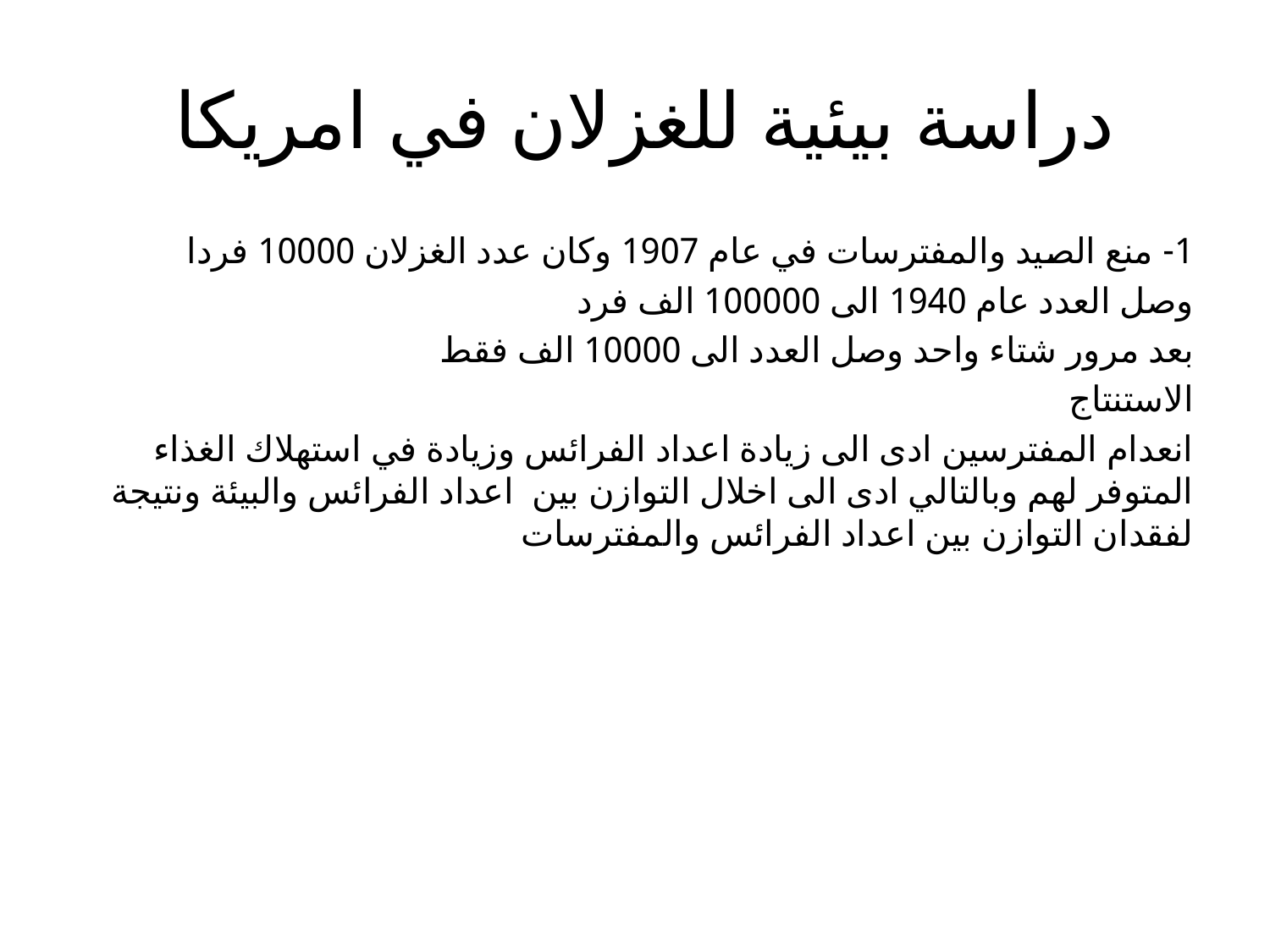

# دراسة بيئية للغزلان في امريكا
1- منع الصيد والمفترسات في عام 1907 وكان عدد الغزلان 10000 فردا
وصل العدد عام 1940 الى 100000 الف فرد
بعد مرور شتاء واحد وصل العدد الى 10000 الف فقط
الاستنتاج
انعدام المفترسين ادى الى زيادة اعداد الفرائس وزيادة في استهلاك الغذاء المتوفر لهم وبالتالي ادى الى اخلال التوازن بين  اعداد الفرائس والبيئة ونتيجة لفقدان التوازن بين اعداد الفرائس والمفترسات